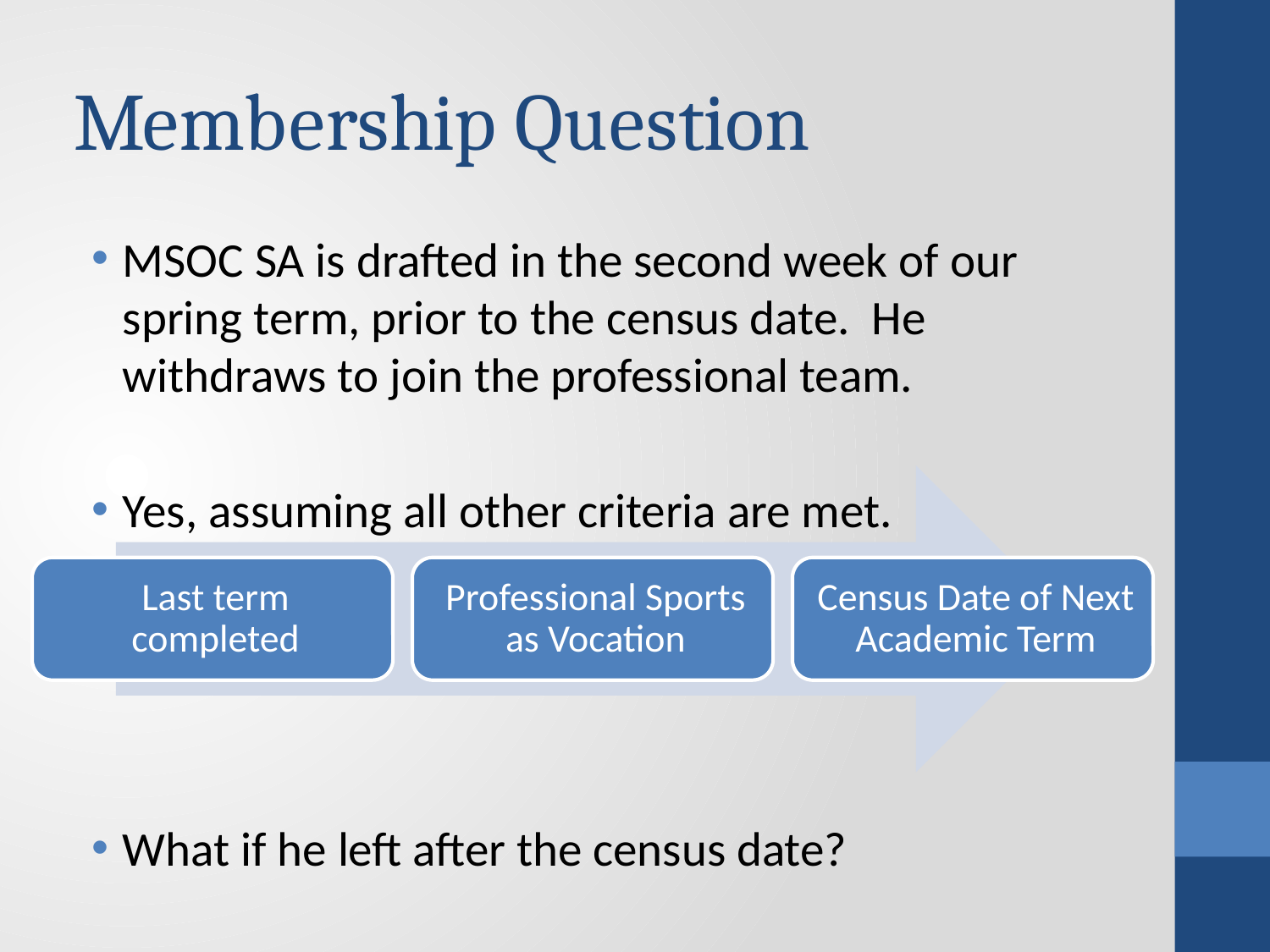

# Membership Question
MSOC SA is drafted in the second week of our spring term, prior to the census date.  He withdraws to join the professional team.

Yes, assuming all other criteria are met.

What if he left after the census date?
Last term completed
Professional Sports as Vocation
Census Date of Next Academic Term